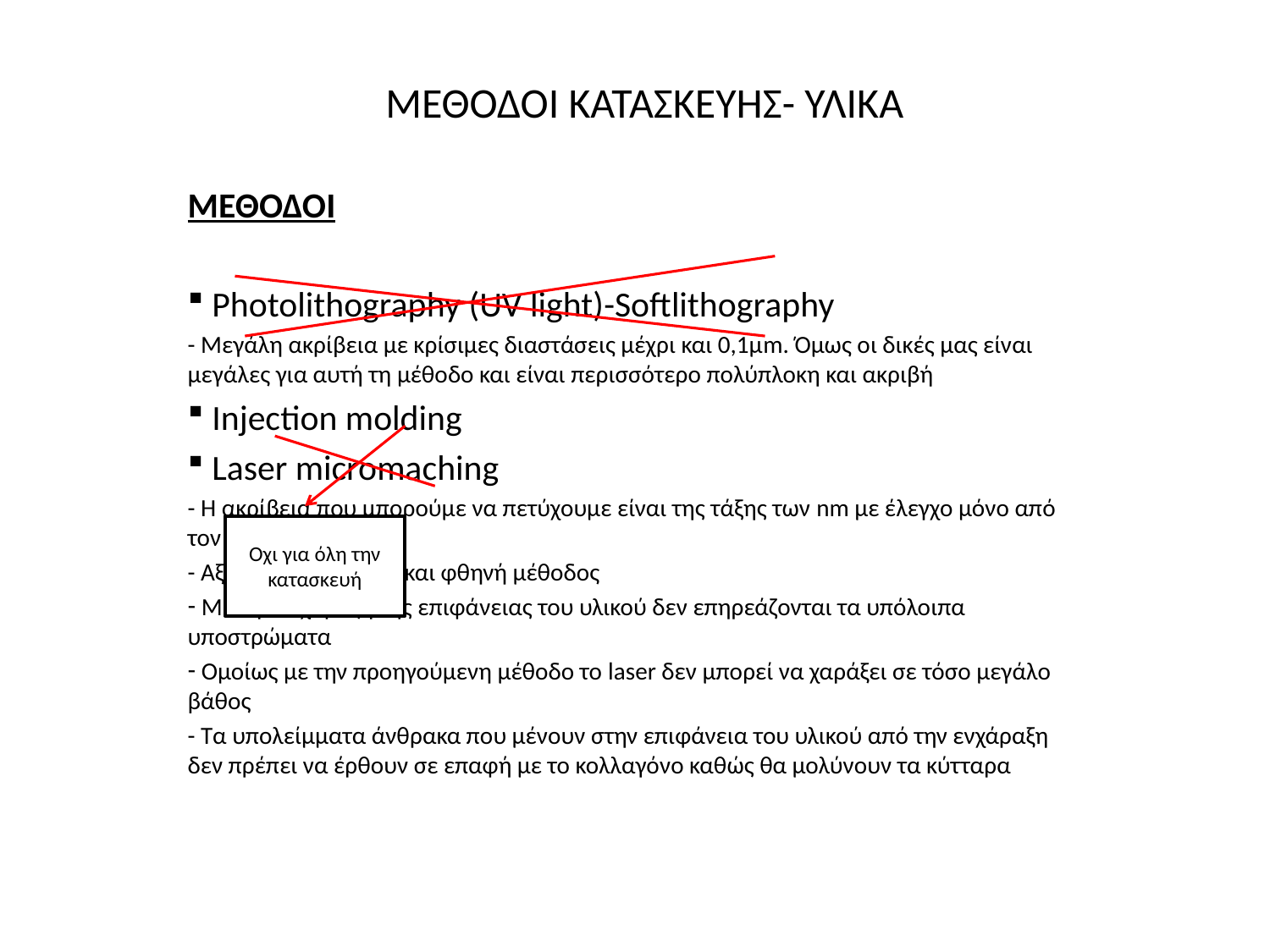

# ΜΕΘΟΔΟΙ ΚΑΤΑΣΚΕΥΗΣ- ΥΛΙΚΑ
ΜΕΘΟΔΟΙ

 Photolithography (UV light)-Softlithography
- Μεγάλη ακρίβεια με κρίσιμες διαστάσεις μέχρι και 0,1μm. Όμως οι δικές μας είναι μεγάλες για αυτή τη μέθοδο και είναι περισσότερο πολύπλοκη και ακριβή
 Injection molding
 Laser micromaching
- Η ακρίβεια που μπορούμε να πετύχουμε είναι της τάξης των nm με έλεγχο μόνο από τον υπολογιστή
- Αξιόπιστη, γρήγορη και φθηνή μέθοδος
 Με την ενχάραξη της επιφάνειας του υλικού δεν επηρεάζονται τα υπόλοιπα υποστρώματα
 Ομοίως με την προηγούμενη μέθοδο το laser δεν μπορεί να χαράξει σε τόσο μεγάλο βάθος
- Τα υπολείμματα άνθρακα που μένουν στην επιφάνεια του υλικού από την ενχάραξη δεν πρέπει να έρθουν σε επαφή με το κολλαγόνο καθώς θα μολύνουν τα κύτταρα

Οχι για όλη την κατασκευή